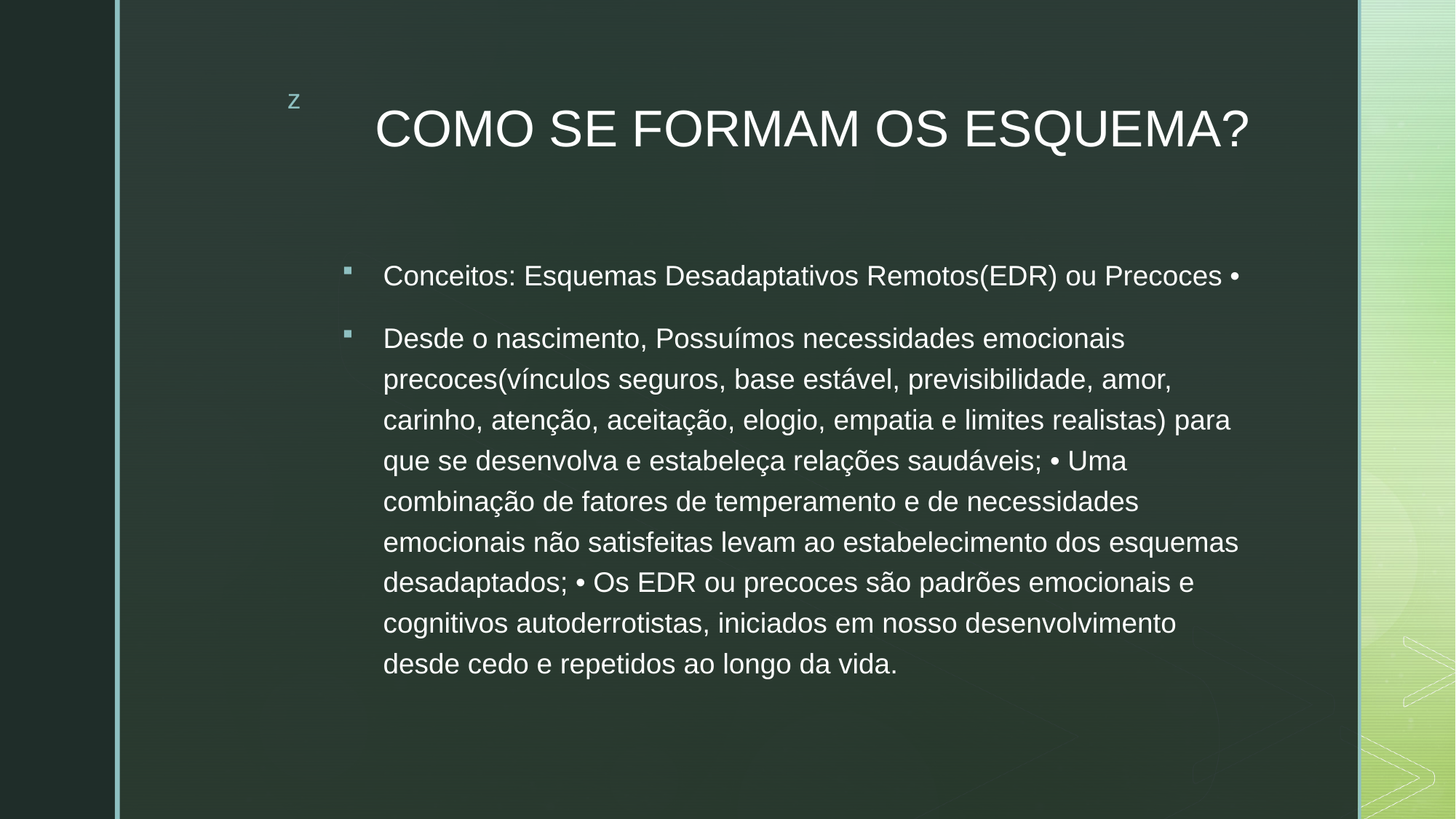

# COMO SE FORMAM OS ESQUEMA?
Conceitos: Esquemas Desadaptativos Remotos(EDR) ou Precoces •
Desde o nascimento, Possuímos necessidades emocionais precoces(vínculos seguros, base estável, previsibilidade, amor, carinho, atenção, aceitação, elogio, empatia e limites realistas) para que se desenvolva e estabeleça relações saudáveis; • Uma combinação de fatores de temperamento e de necessidades emocionais não satisfeitas levam ao estabelecimento dos esquemas desadaptados; • Os EDR ou precoces são padrões emocionais e cognitivos autoderrotistas, iniciados em nosso desenvolvimento desde cedo e repetidos ao longo da vida.